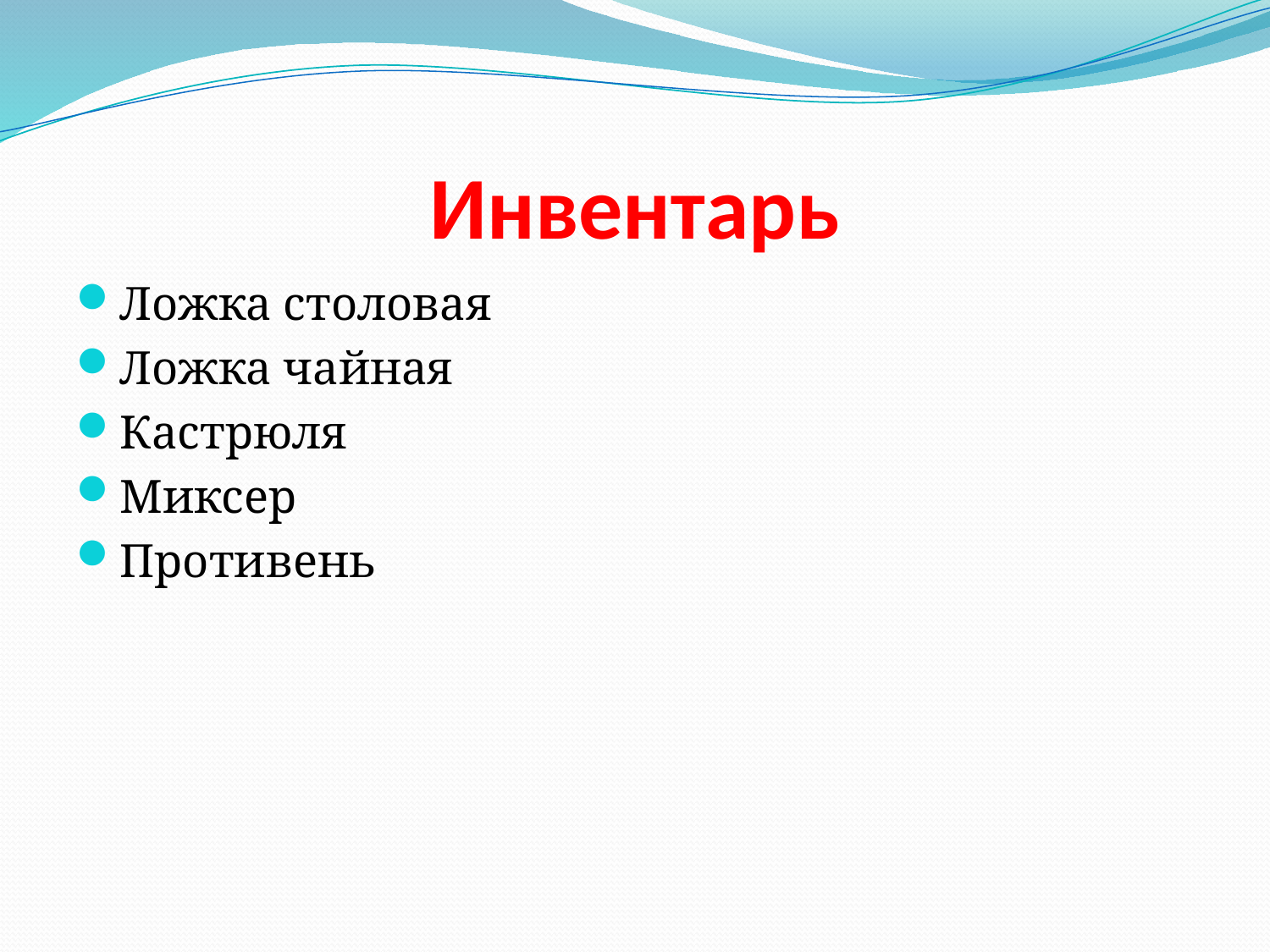

# Инвентарь
Ложка столовая
Ложка чайная
Кастрюля
Миксер
Противень